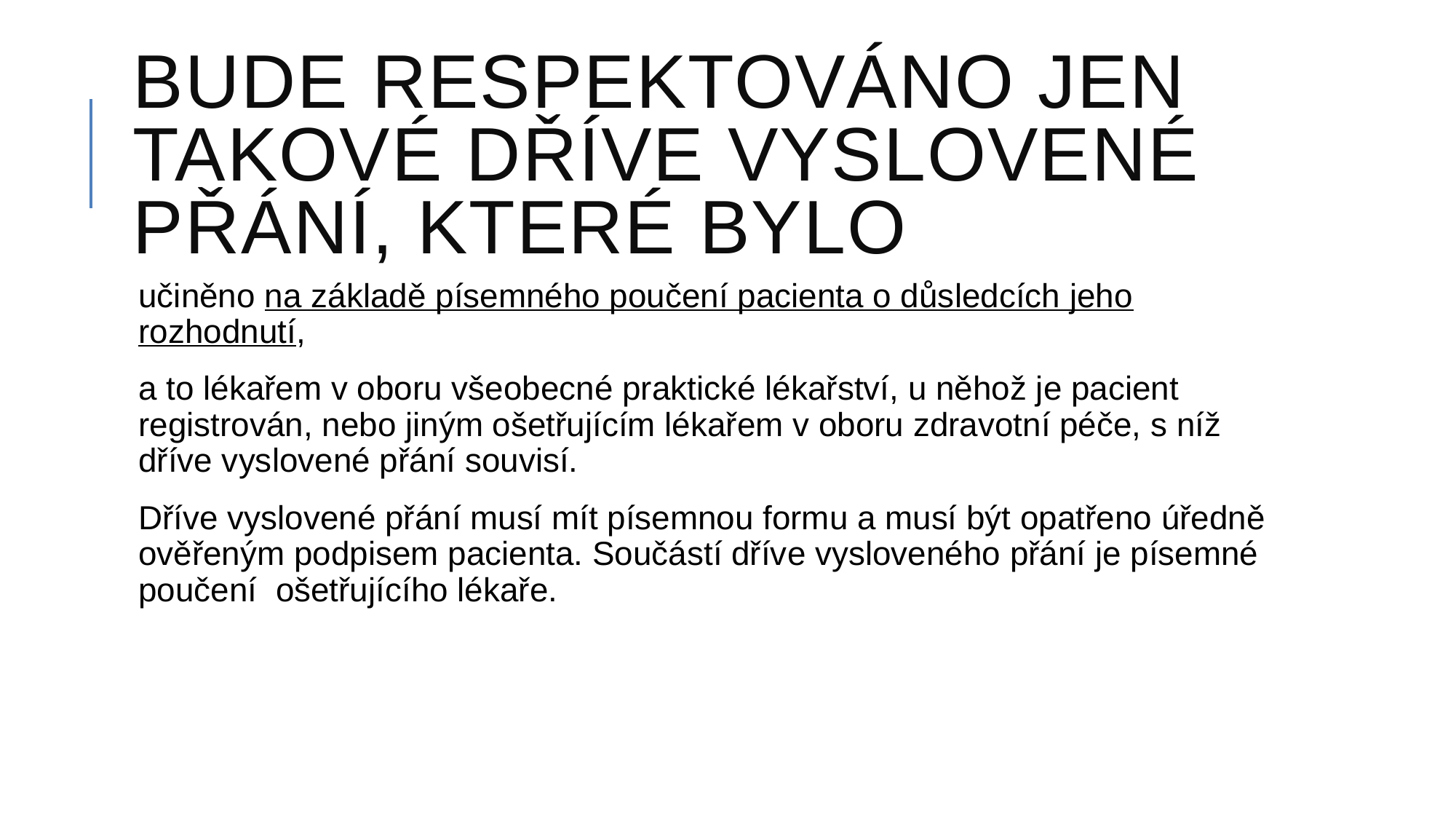

# Bude respektováno jen takové dříve vyslovené přání, které bylo
učiněno na základě písemného poučení pacienta o důsledcích jeho rozhodnutí,
a to lékařem v oboru všeobecné praktické lékařství, u něhož je pacient registrován, nebo jiným ošetřujícím lékařem v oboru zdravotní péče, s níž dříve vyslovené přání souvisí.
Dříve vyslovené přání musí mít písemnou formu a musí být opatřeno úředně ověřeným podpisem pacienta. Součástí dříve vysloveného přání je písemné poučení  ošetřujícího lékaře.